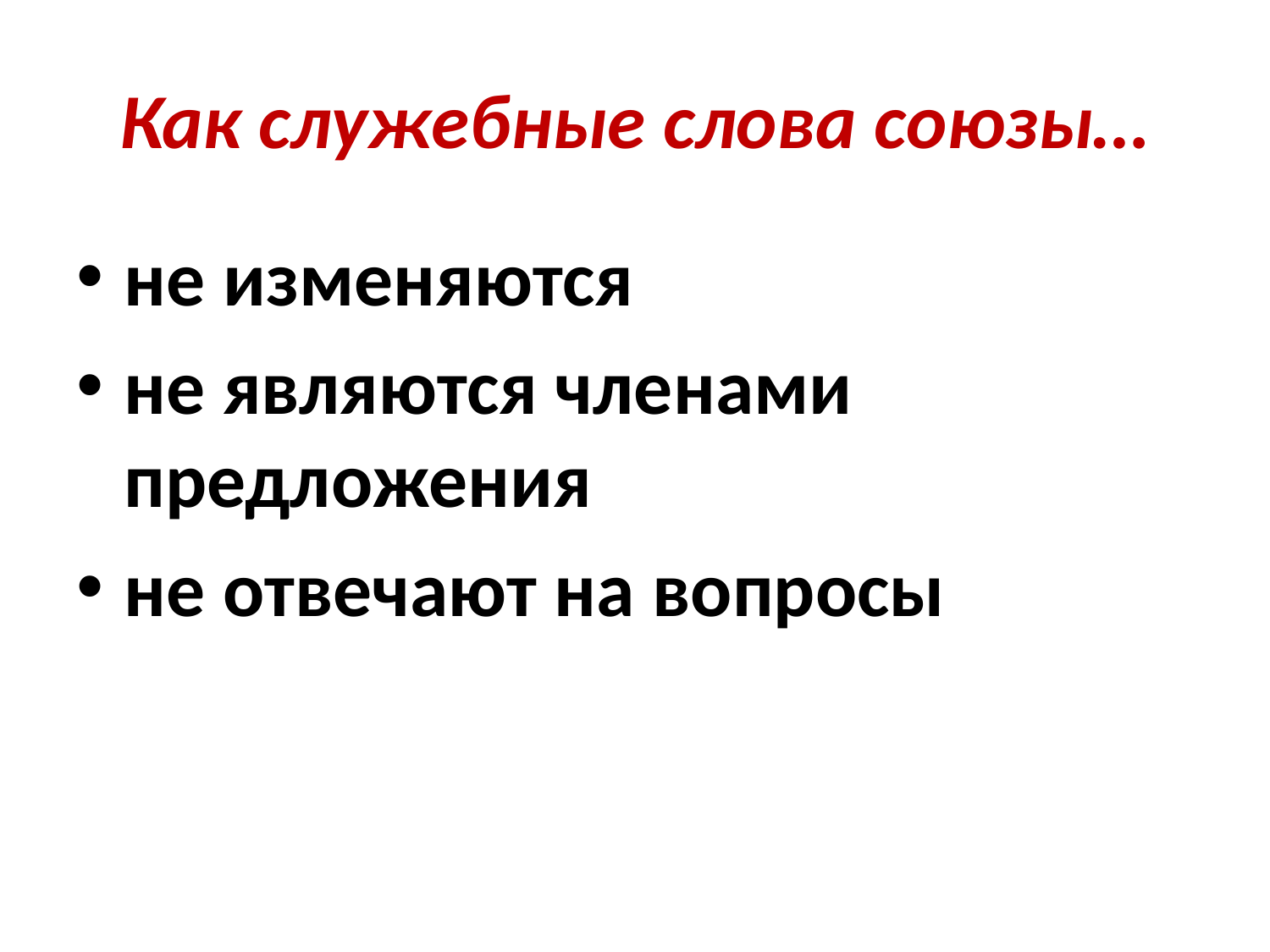

# Как служебные слова союзы…
не изменяются
не являются членами предложения
не отвечают на вопросы